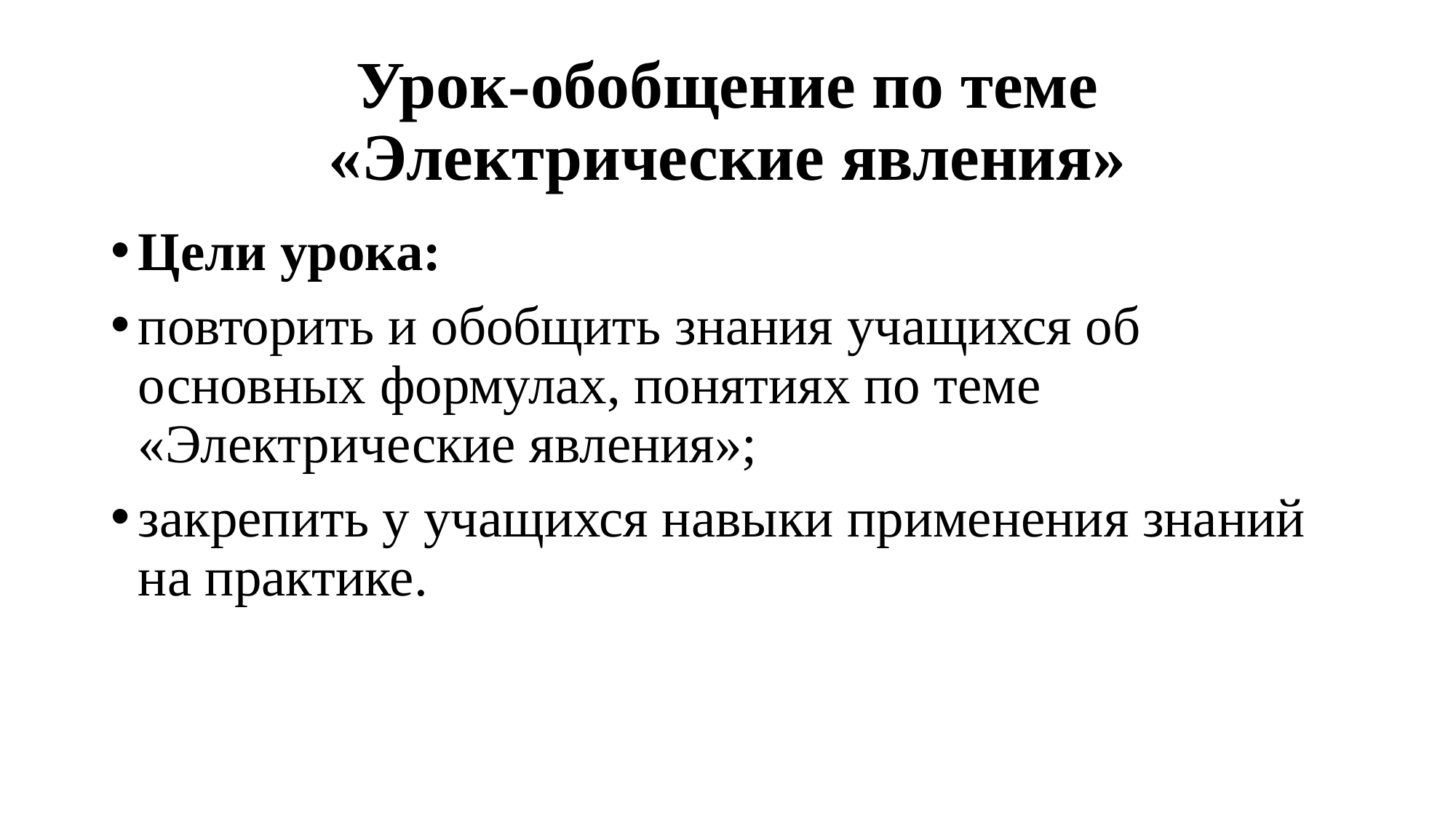

# Урок-обобщение по теме «Электрические явления»
Цели урока:
повторить и обобщить знания учащихся об основных формулах, понятиях по теме «Электрические явления»;
закрепить у учащихся навыки применения знаний на практике.